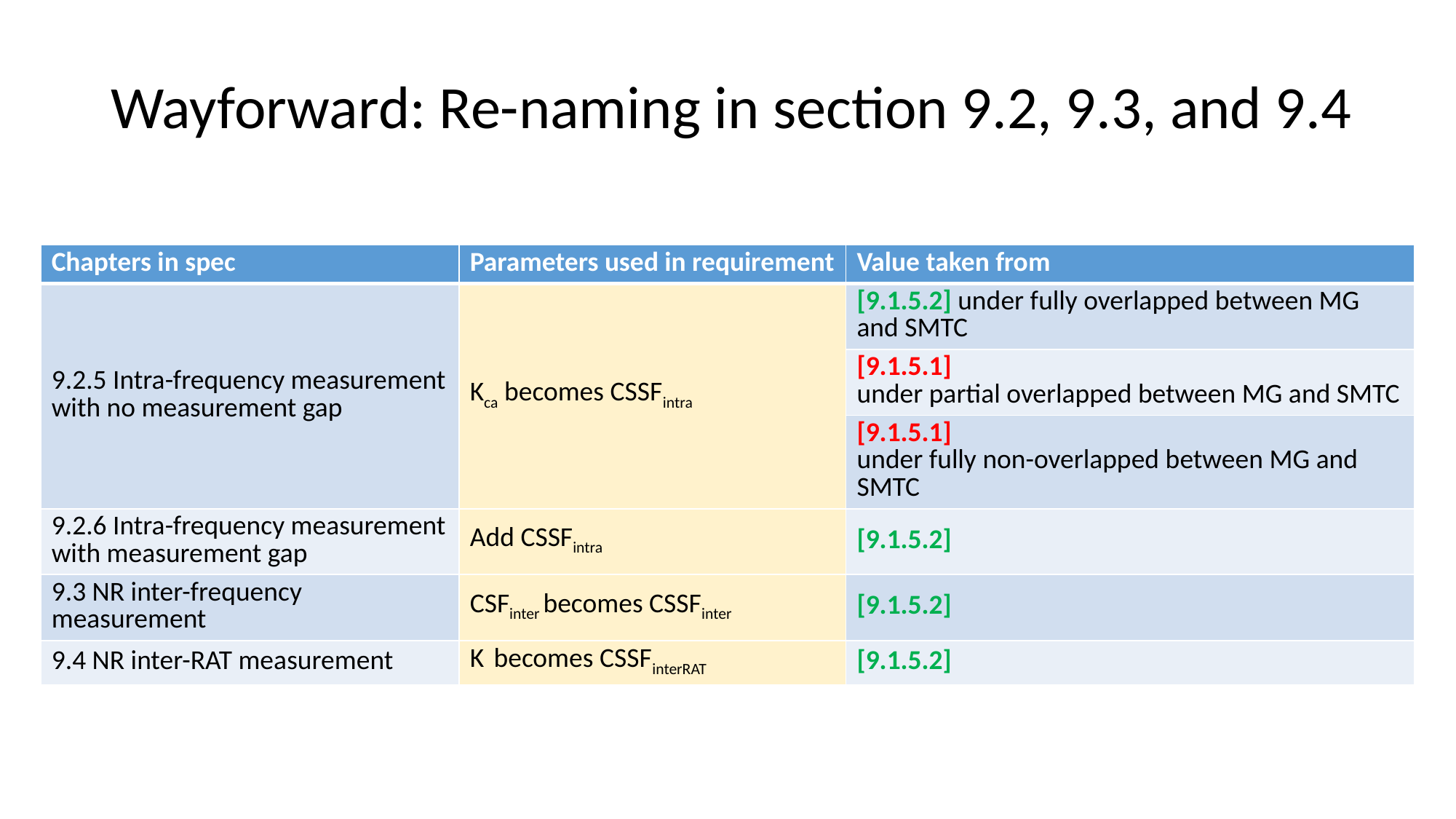

# Wayforward: Re-naming in section 9.2, 9.3, and 9.4
| Chapters in spec | Parameters used in requirement | Value taken from |
| --- | --- | --- |
| 9.2.5 Intra-frequency measurement with no measurement gap | Kca becomes CSSFintra | [9.1.5.2] under fully overlapped between MG and SMTC |
|  |  | [9.1.5.1] under partial overlapped between MG and SMTC |
|  |  | [9.1.5.1] under fully non-overlapped between MG and SMTC |
| 9.2.6 Intra-frequency measurement with measurement gap | Add CSSFintra | [9.1.5.2] |
| 9.3 NR inter-frequency measurement | CSFinter becomes CSSFinter | [9.1.5.2] |
| 9.4 NR inter-RAT measurement | K becomes CSSFinterRAT | [9.1.5.2] |